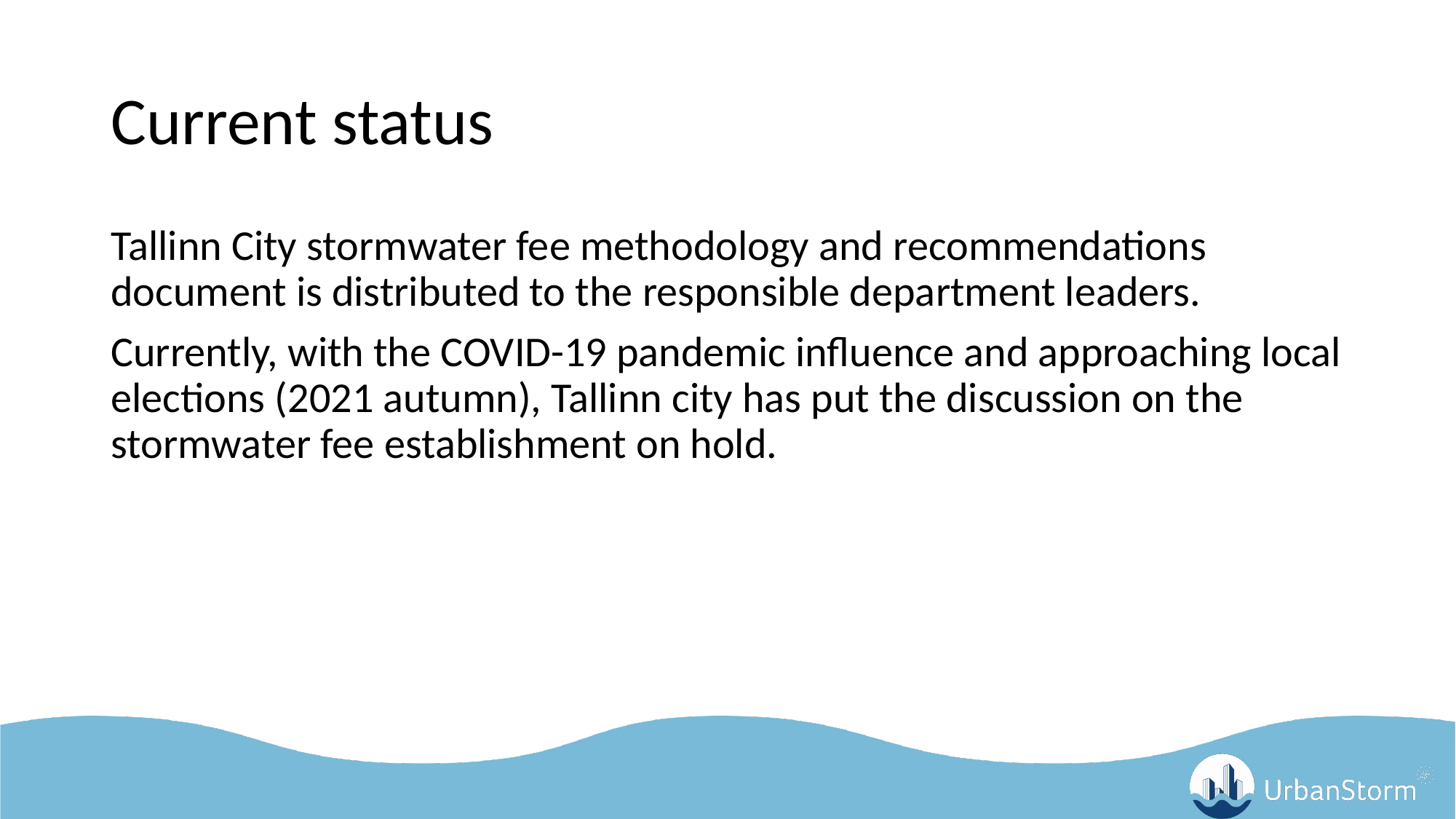

# Current status
Tallinn City stormwater fee methodology and recommendations document is distributed to the responsible department leaders.
Currently, with the COVID-19 pandemic influence and approaching local elections (2021 autumn), Tallinn city has put the discussion on the stormwater fee establishment on hold.